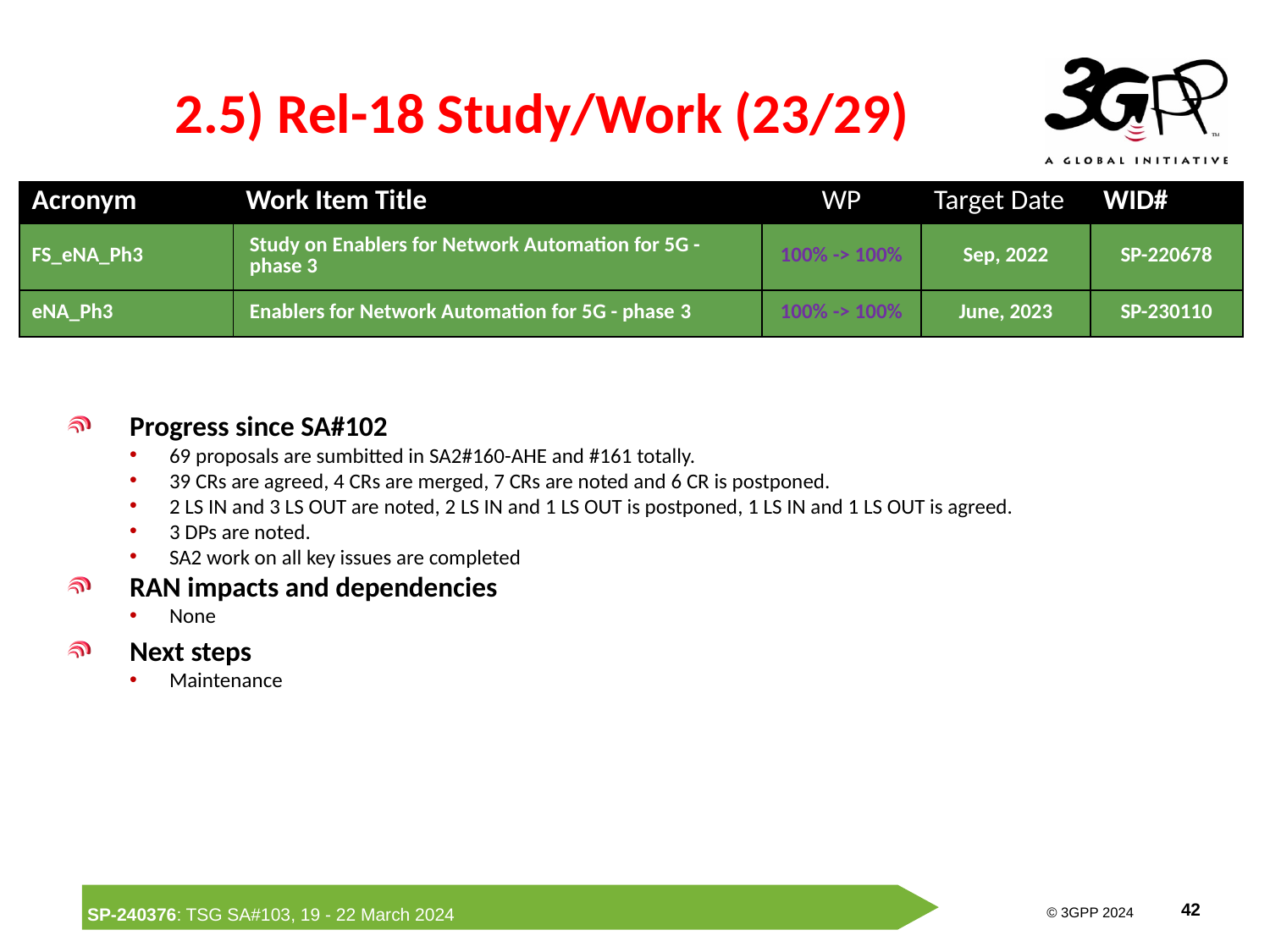

# 2.5) Rel-18 Study/Work (23/29)
| Acronym | Work Item Title | WP | Target Date | WID# |
| --- | --- | --- | --- | --- |
| FS\_eNA\_Ph3 | Study on Enablers for Network Automation for 5G - phase 3 | 100% -> 100% | Sep, 2022 | SP-220678 |
| eNA\_Ph3 | Enablers for Network Automation for 5G - phase 3 | 100% -> 100% | June, 2023 | SP-230110 |
Progress since SA#102
69 proposals are sumbitted in SA2#160-AHE and #161 totally.
39 CRs are agreed, 4 CRs are merged, 7 CRs are noted and 6 CR is postponed.
2 LS IN and 3 LS OUT are noted, 2 LS IN and 1 LS OUT is postponed, 1 LS IN and 1 LS OUT is agreed.
3 DPs are noted.
SA2 work on all key issues are completed
RAN impacts and dependencies
None
Next steps
Maintenance